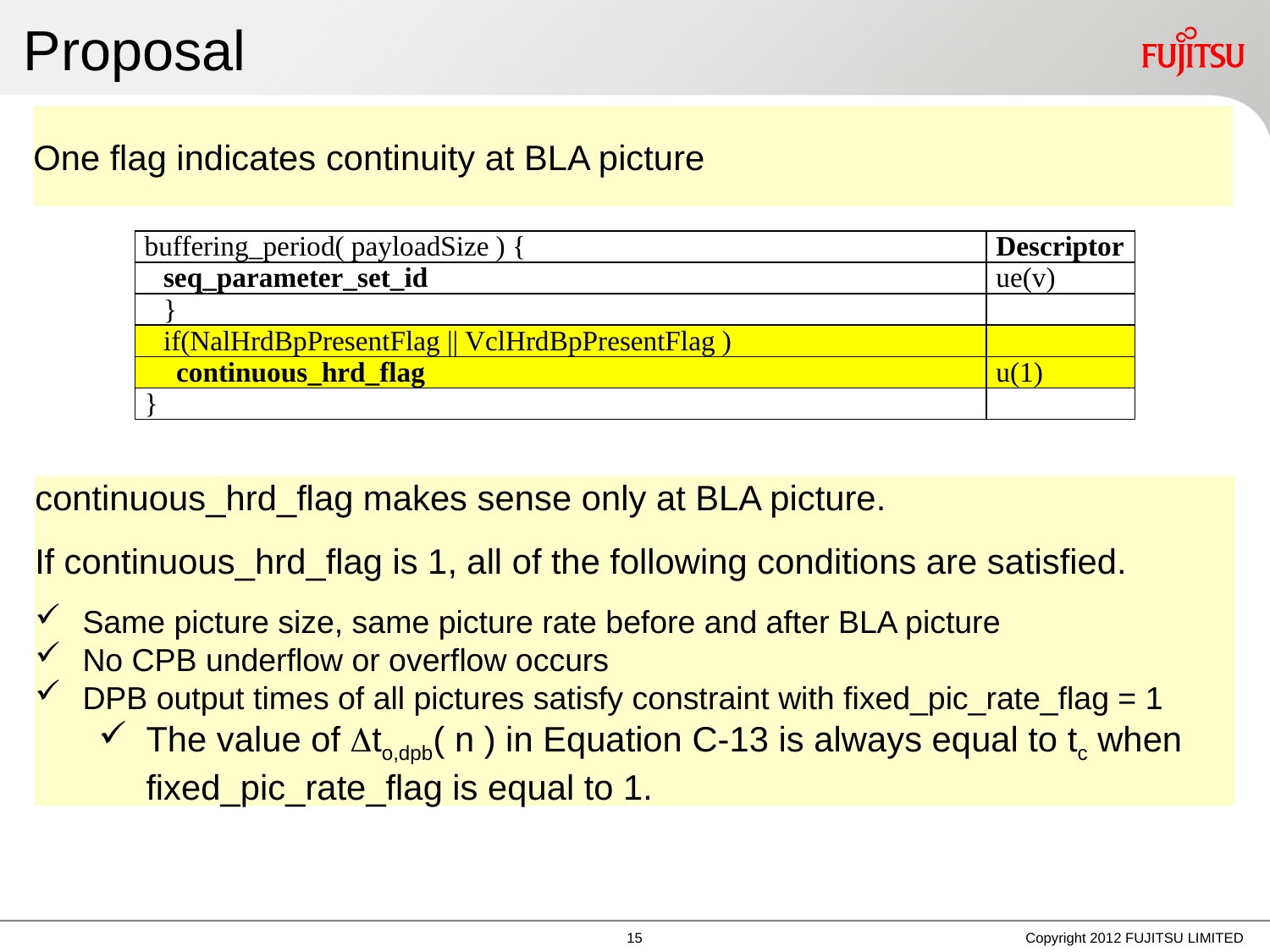

# Proposal
One flag indicates continuity at BLA picture
| buffering\_period( payloadSize ) { | Descriptor |
| --- | --- |
| seq\_parameter\_set\_id | ue(v) |
| } |  |
| if(NalHrdBpPresentFlag || VclHrdBpPresentFlag ) |  |
| continuous\_hrd\_flag | u(1) |
| } |  |
continuous_hrd_flag makes sense only at BLA picture.
If continuous_hrd_flag is 1, all of the following conditions are satisfied.
Same picture size, same picture rate before and after BLA picture
No CPB underflow or overflow occurs
DPB output times of all pictures satisfy constraint with fixed_pic_rate_flag = 1
The value of Δto,dpb( n ) in Equation C-13 is always equal to tc when fixed_pic_rate_flag is equal to 1.
15
Copyright 2012 FUJITSU LIMITED